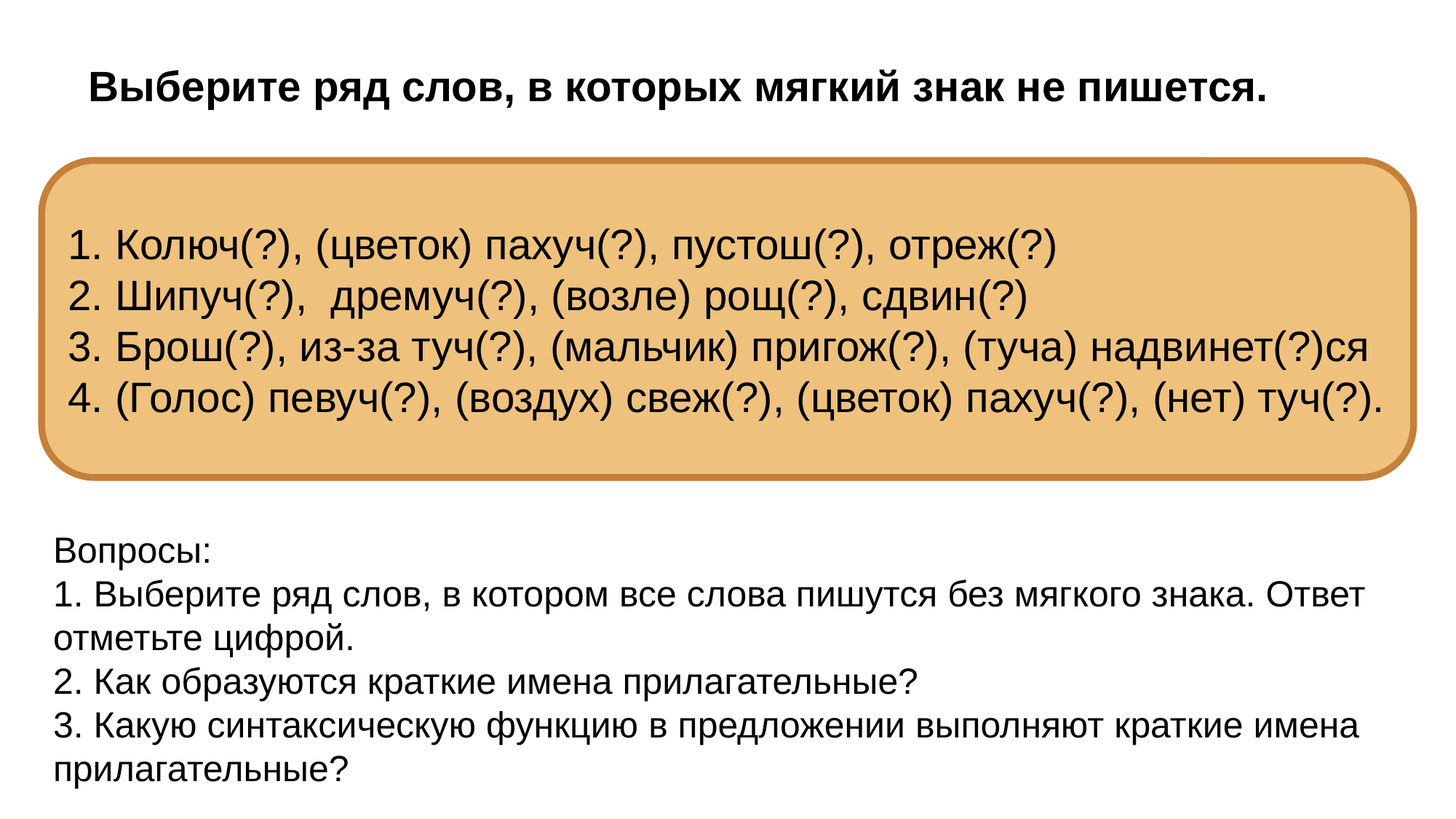

Выберите ряд слов, в которых мягкий знак не пишется.
1. Колюч(?), (цветок) пахуч(?), пустош(?), отреж(?)
2. Шипуч(?),  дремуч(?), (возле) рощ(?), сдвин(?)
3. Брош(?), из-за туч(?), (мальчик) пригож(?), (туча) надвинет(?)ся
4. (Голос) певуч(?), (воздух) свеж(?), (цветок) пахуч(?), (нет) туч(?).
Вопросы:
1. Выберите ряд слов, в котором все слова пишутся без мягкого знака. Ответ отметьте цифрой.
2. Как образуются краткие имена прилагательные?
3. Какую синтаксическую функцию в предложении выполняют краткие имена прилагательные?